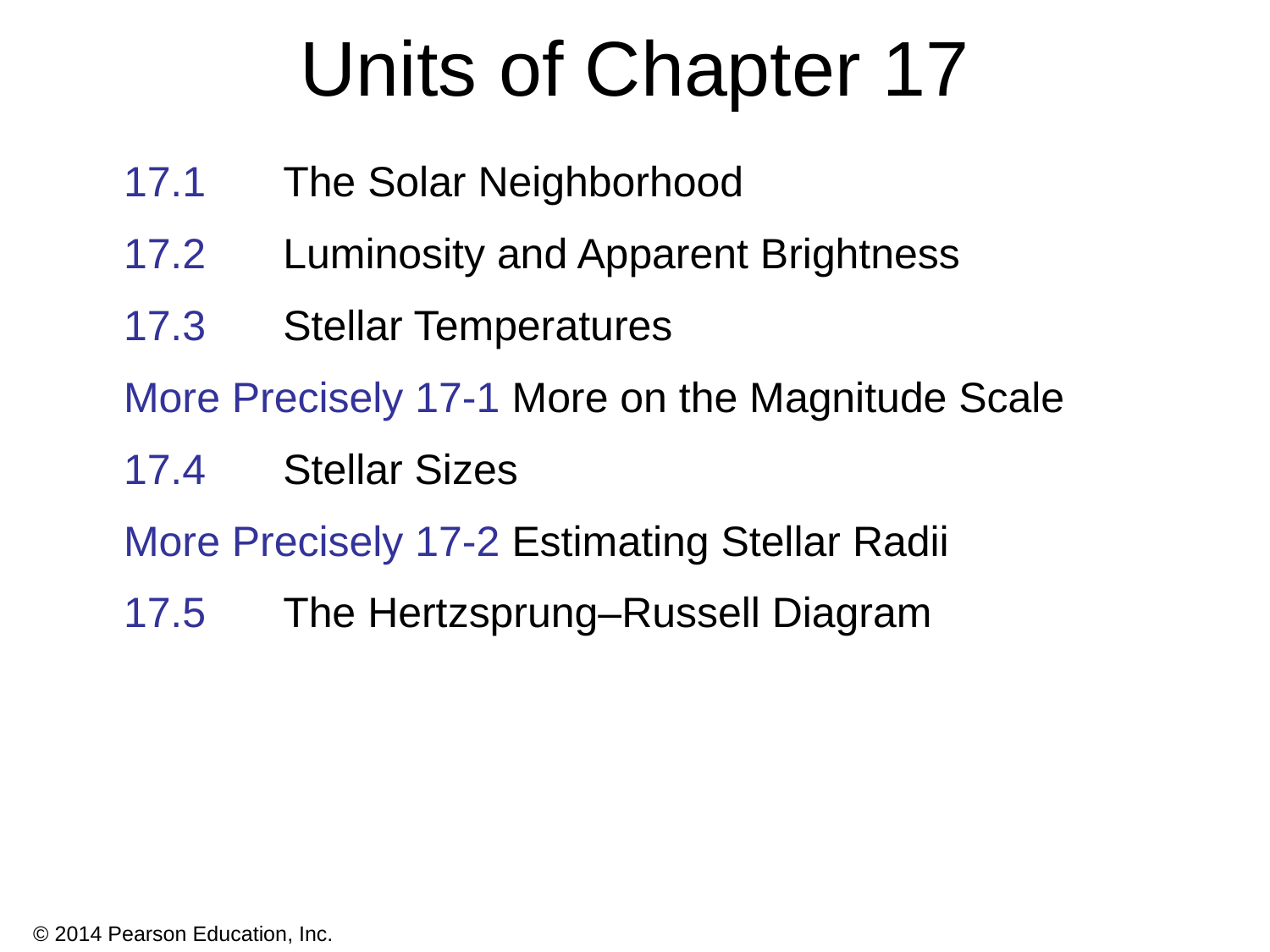

# Units of Chapter 17
17.1	The Solar Neighborhood
17.2	Luminosity and Apparent Brightness
17.3	Stellar Temperatures
More Precisely 17-1 More on the Magnitude Scale
17.4	Stellar Sizes
More Precisely 17-2 Estimating Stellar Radii
17.5	The Hertzsprung–Russell Diagram